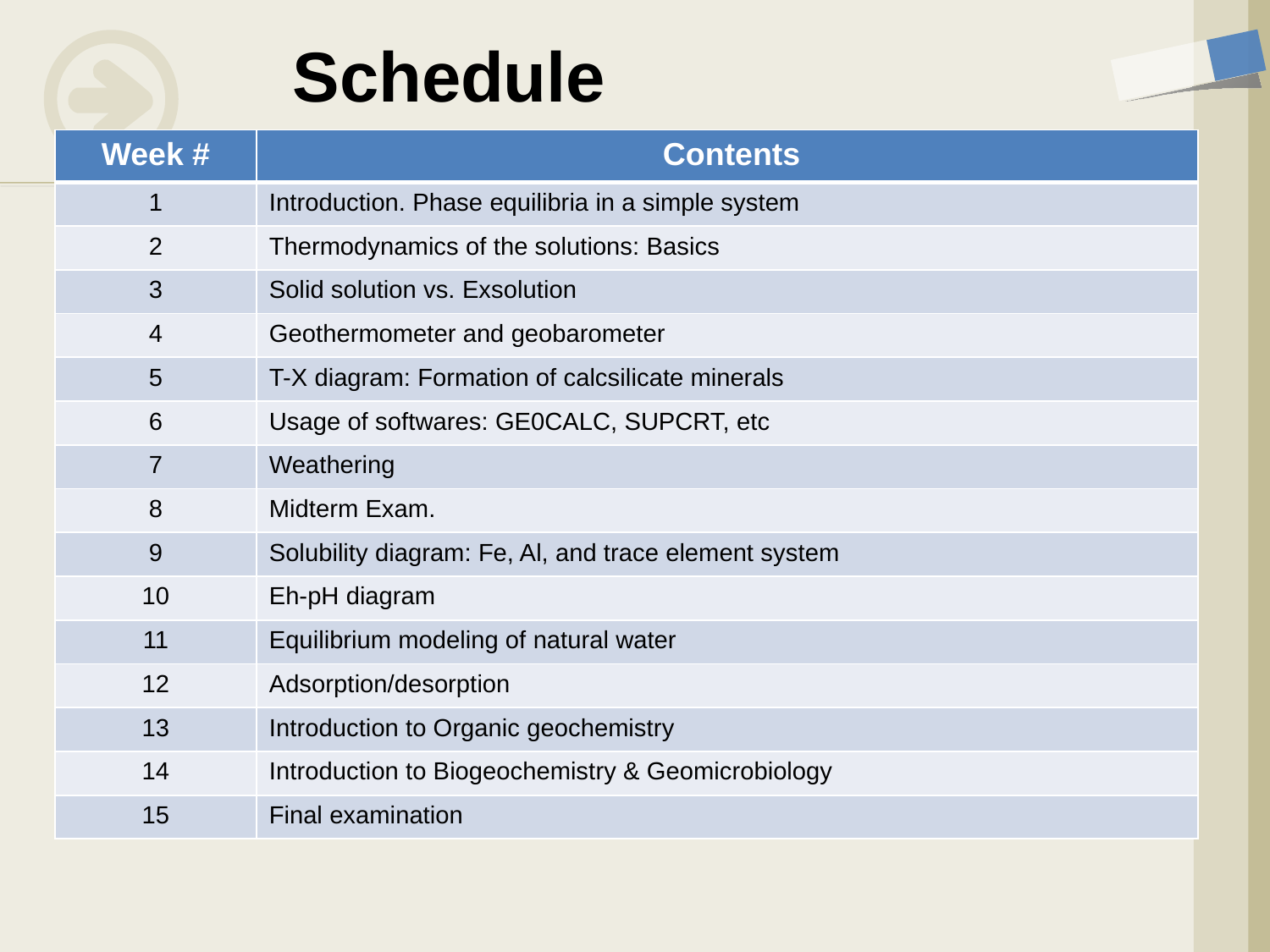

# Schedule
| Week # | Contents |
| --- | --- |
| 1 | Introduction. Phase equilibria in a simple system |
| 2 | Thermodynamics of the solutions: Basics |
| 3 | Solid solution vs. Exsolution |
| 4 | Geothermometer and geobarometer |
| 5 | T-X diagram: Formation of calcsilicate minerals |
| 6 | Usage of softwares: GE0CALC, SUPCRT, etc |
| 7 | Weathering |
| 8 | Midterm Exam. |
| 9 | Solubility diagram: Fe, Al, and trace element system |
| 10 | Eh-pH diagram |
| 11 | Equilibrium modeling of natural water |
| 12 | Adsorption/desorption |
| 13 | Introduction to Organic geochemistry |
| 14 | Introduction to Biogeochemistry & Geomicrobiology |
| 15 | Final examination |